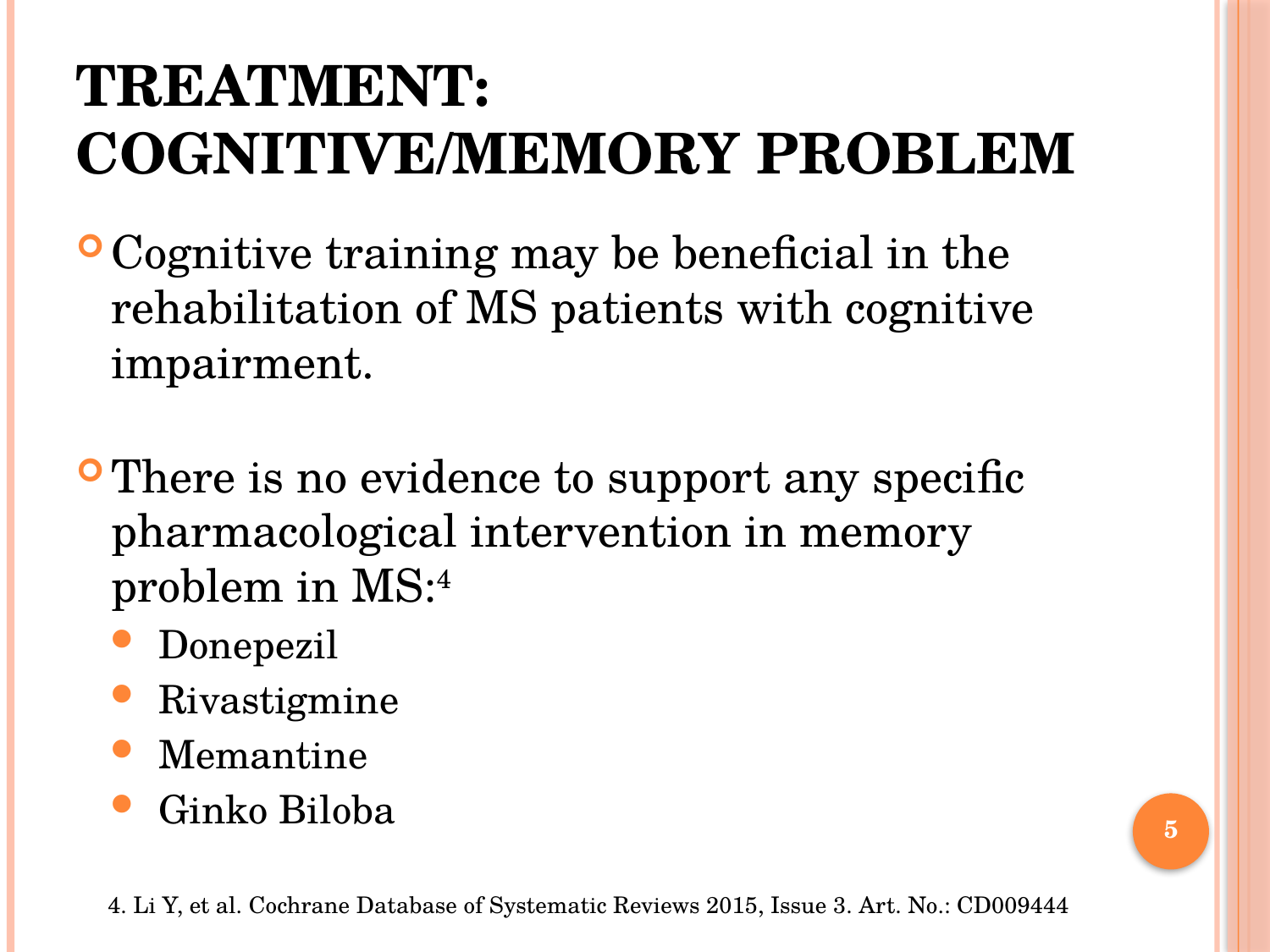

# Treatment: Cognitive/Memory Problem
Cognitive training may be beneficial in the rehabilitation of MS patients with cognitive impairment.

There is no evidence to support any specific pharmacological intervention in memory problem in MS:4
Donepezil
Rivastigmine
Memantine
Ginko Biloba

     4. Li Y, et al. Cochrane Database of Systematic Reviews 2015, Issue 3. Art. No.: CD009444
5